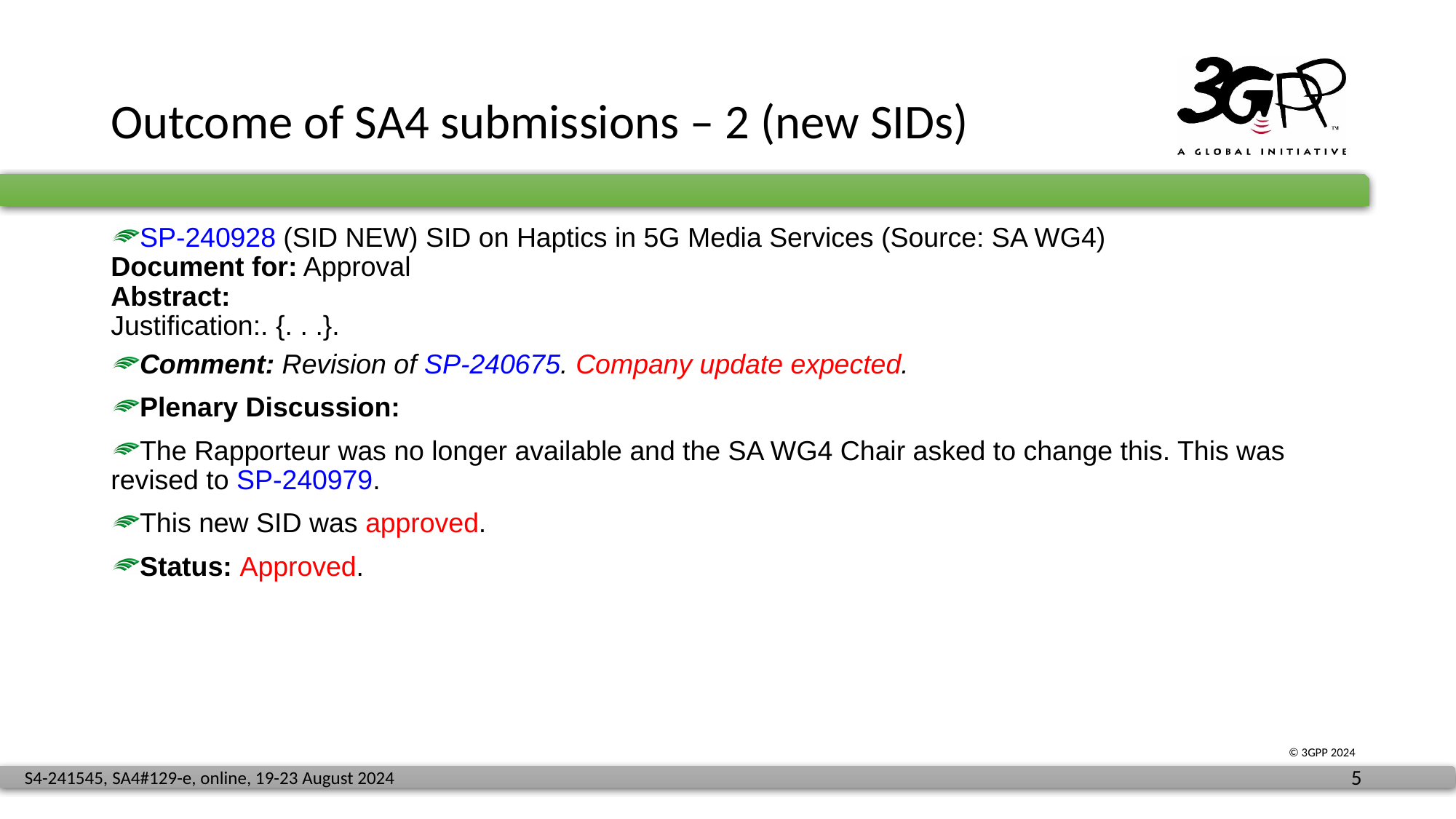

# Outcome of SA4 submissions – 2 (new SIDs)
SP-240928 (SID NEW) SID on Haptics in 5G Media Services (Source: SA WG4)
Document for: Approval
Abstract:
Justification:. {. . .}.
Comment: Revision of SP-240675. Company update expected.
Plenary Discussion:
The Rapporteur was no longer available and the SA WG4 Chair asked to change this. This was revised to SP-240979.
This new SID was approved.
Status: Approved.